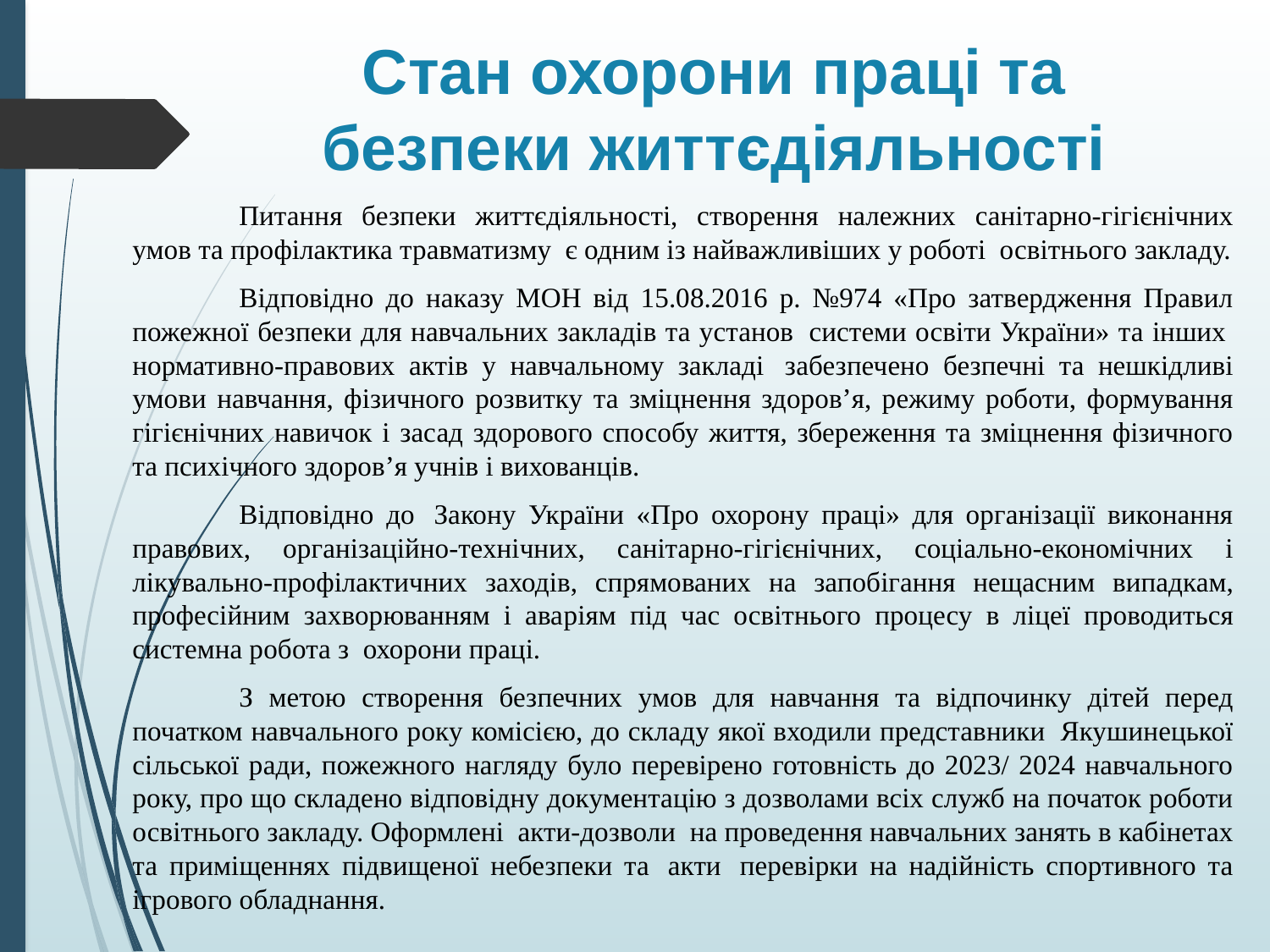

# Стан охорони праці та безпеки життєдіяльності
	Питання безпеки життєдіяльності, створення належних санітарно-гігієнічних умов та профілактика травматизму  є одним із найважливіших у роботі  освітнього закладу.
	Відповідно до наказу МОН від 15.08.2016 р. №974 «Про затвердження Правил пожежної безпеки для навчальних закладів та установ  системи освіти України» та інших  нормативно-правових актів у навчальному закладі  забезпечено безпечні та нешкідливі умови навчання, фізичного розвитку та зміцнення здоров’я, режиму роботи, формування гігієнічних навичок і засад здорового способу життя, збереження та зміцнення фізичного та психічного здоров’я учнів і вихованців.
	Відповідно до  Закону України «Про охорону праці» для організації виконання правових, організаційно-технічних, санітарно-гігієнічних, соціально-економічних і лікувально-профілактичних заходів, спрямованих на запобігання нещасним випадкам, професійним захворюванням і ава­ріям під час освітнього процесу в ліцеї проводиться системна робота з  охорони праці.
	З метою створення безпечних умов для навчання та відпочинку дітей перед початком навчального року комісією, до складу якої входили представники  Якушинецької сільської ради, пожежного нагляду було перевірено готовність до 2023/ 2024 навчального року, про що складено відповідну документацію з дозволами всіх служб на початок роботи освітнього закладу. Оформлені  акти-дозволи  на проведення навчальних занять в кабінетах та приміщеннях підвищеної небезпеки та  акти  перевірки на надійність спортивного та ігрового обладнання.